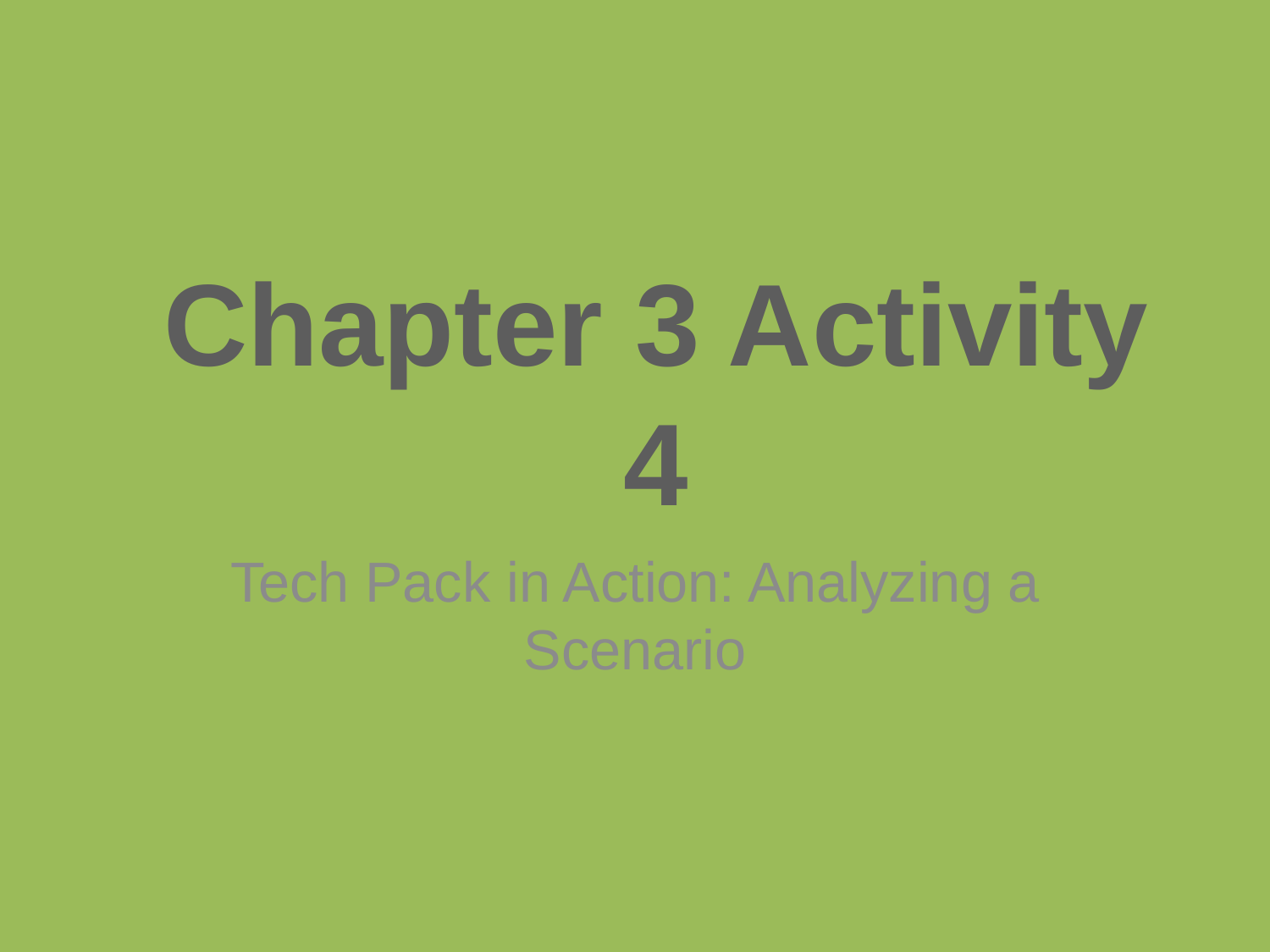

Chapter 3 Activity 4
Tech Pack in Action: Analyzing a Scenario